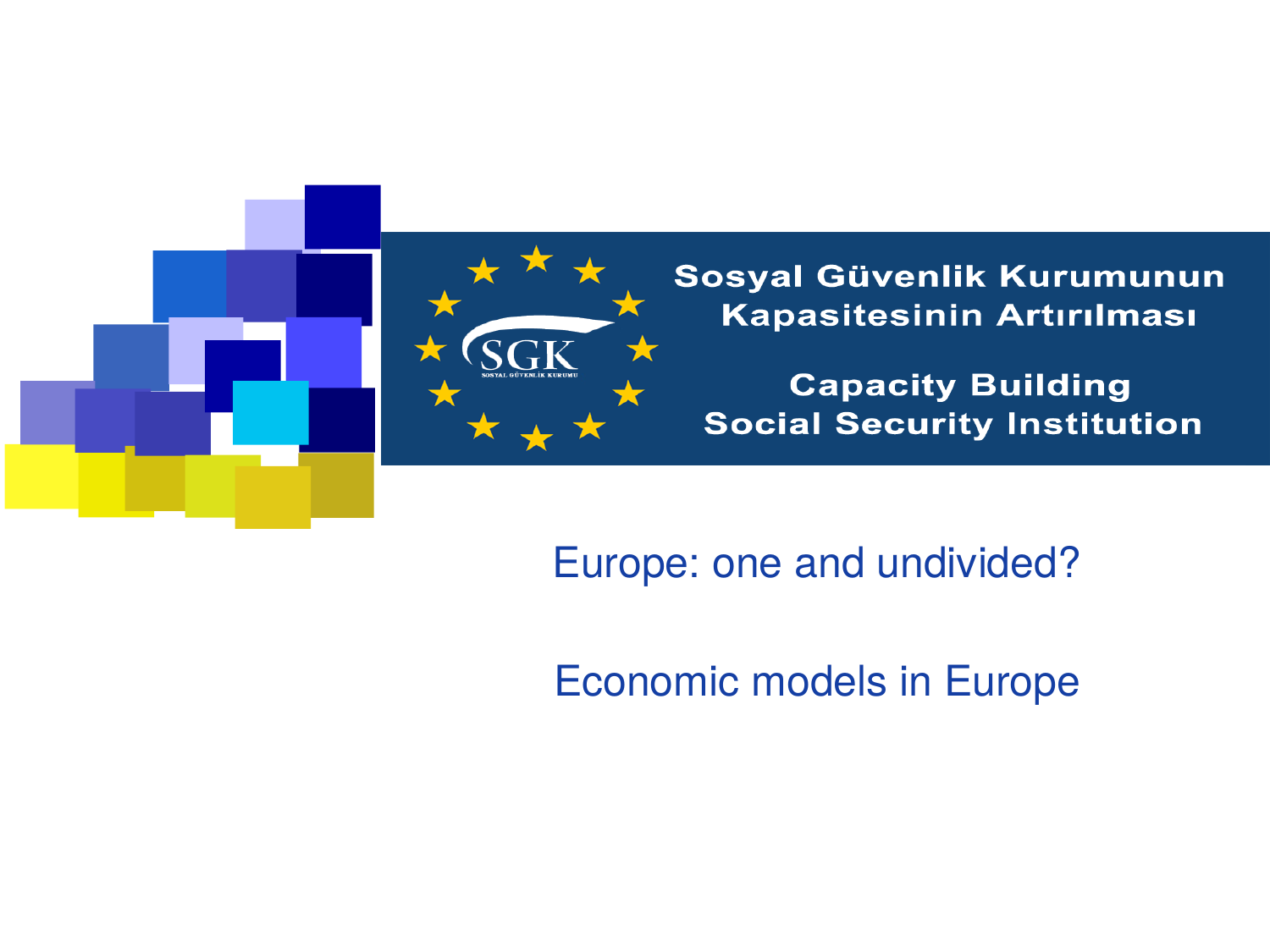

Europe: one and undivided?

Economic models in Europe